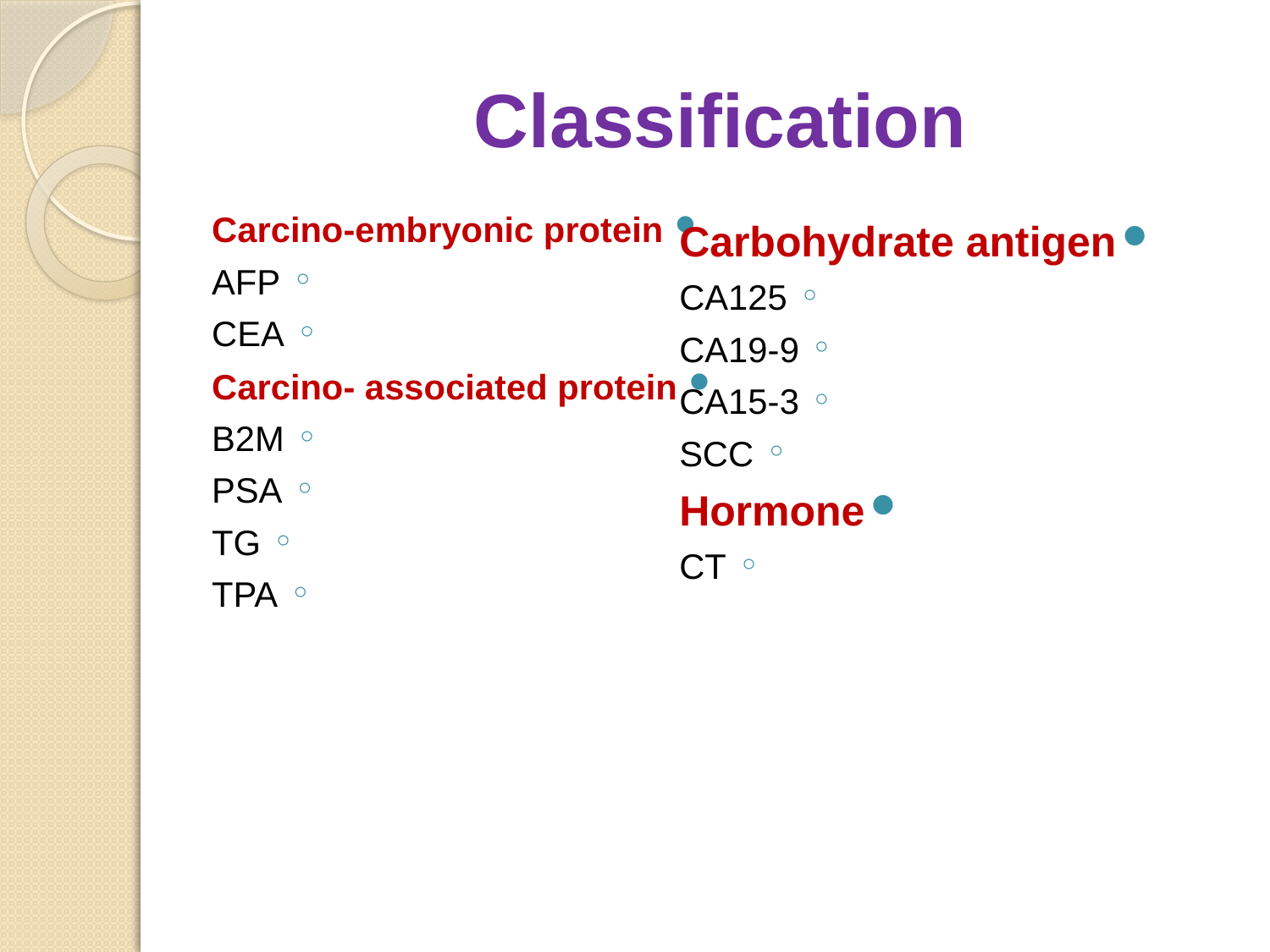

# Classification
Carbohydrate antigen
CA125
CA19-9
CA15-3
SCC
Hormone
CT

Carcino-embryonic protein
AFP
CEA
Carcino- associated protein
B2M
PSA
TG
TPA